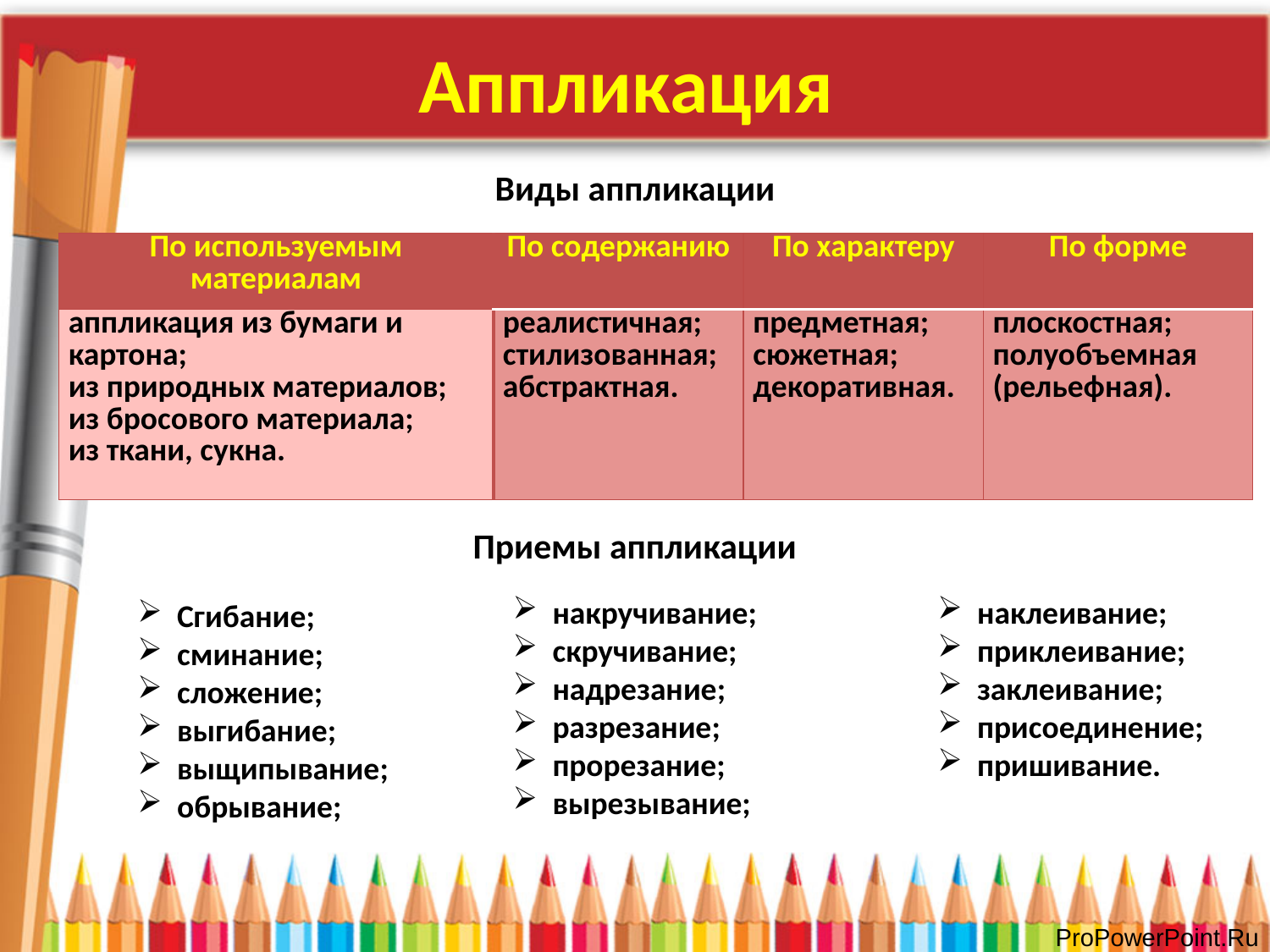

# Аппликация
Виды аппликации
| По используемым материалам | По содержанию | По характеру | По форме |
| --- | --- | --- | --- |
| аппликация из бумаги и картона; из природных материалов; из бросового материала; из ткани, сукна. | реалистичная; стилизованная; абстрактная. | предметная; сюжетная; декоративная. | плоскостная; полуобъемная (рельефная). |
Приемы аппликации
накручивание;
скручивание;
надрезание;
разрезание;
прорезание;
вырезывание;
наклеивание;
приклеивание;
заклеивание;
присоединение;
пришивание.
Сгибание;
сминание;
сложение;
выгибание;
выщипывание;
обрывание;